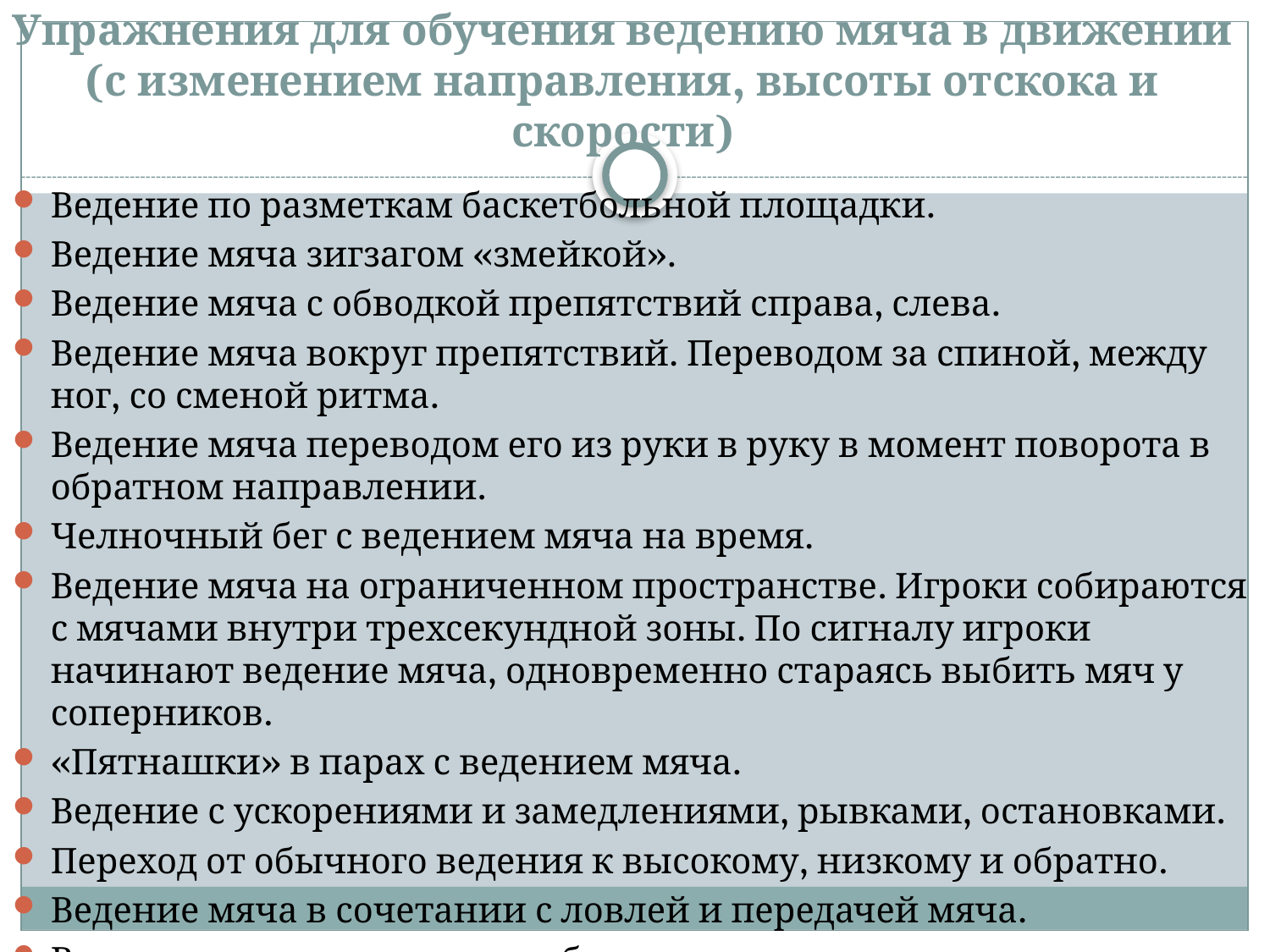

# Упражнения для обучения ведению мяча в движении (с изменением направления, высоты отскока и скорости)
Ведение по разметкам баскетбольной площадки.
Ведение мяча зигзагом «змейкой».
Ведение мяча с обводкой препятствий справа, слева.
Ведение мяча вокруг препятствий. Переводом за спиной, между ног, со сменой ритма.
Ведение мяча переводом его из руки в руку в момент поворота в обратном направлении.
Челночный бег с ведением мяча на время.
Ведение мяча на ограниченном пространстве. Игроки собираются с мячами внутри трехсекундной зоны. По сигналу игроки начинают ведение мяча, одновременно стараясь выбить мяч у соперников.
«Пятнашки» в парах с ведением мяча.
Ведение с ускорениями и замедлениями, рывками, остановками.
Переход от обычного ведения к высокому, низкому и обратно.
Ведение мяча в сочетании с ловлей и передачей мяча.
Ведение мяча в сочетании с бросками в корзину.